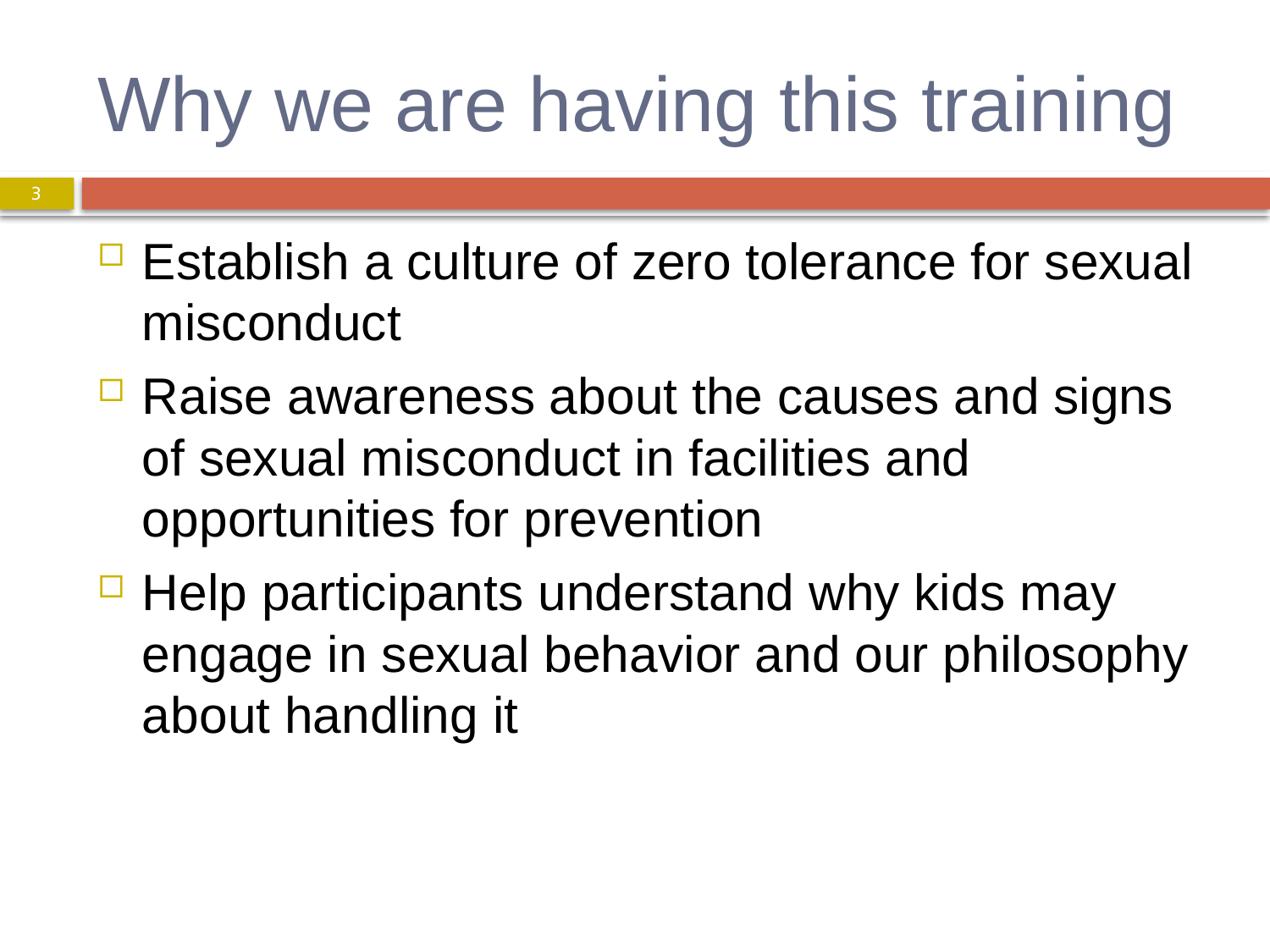

# Why we are having this training
3
Establish a culture of zero tolerance for sexual misconduct
Raise awareness about the causes and signs of sexual misconduct in facilities and opportunities for prevention
Help participants understand why kids may engage in sexual behavior and our philosophy about handling it